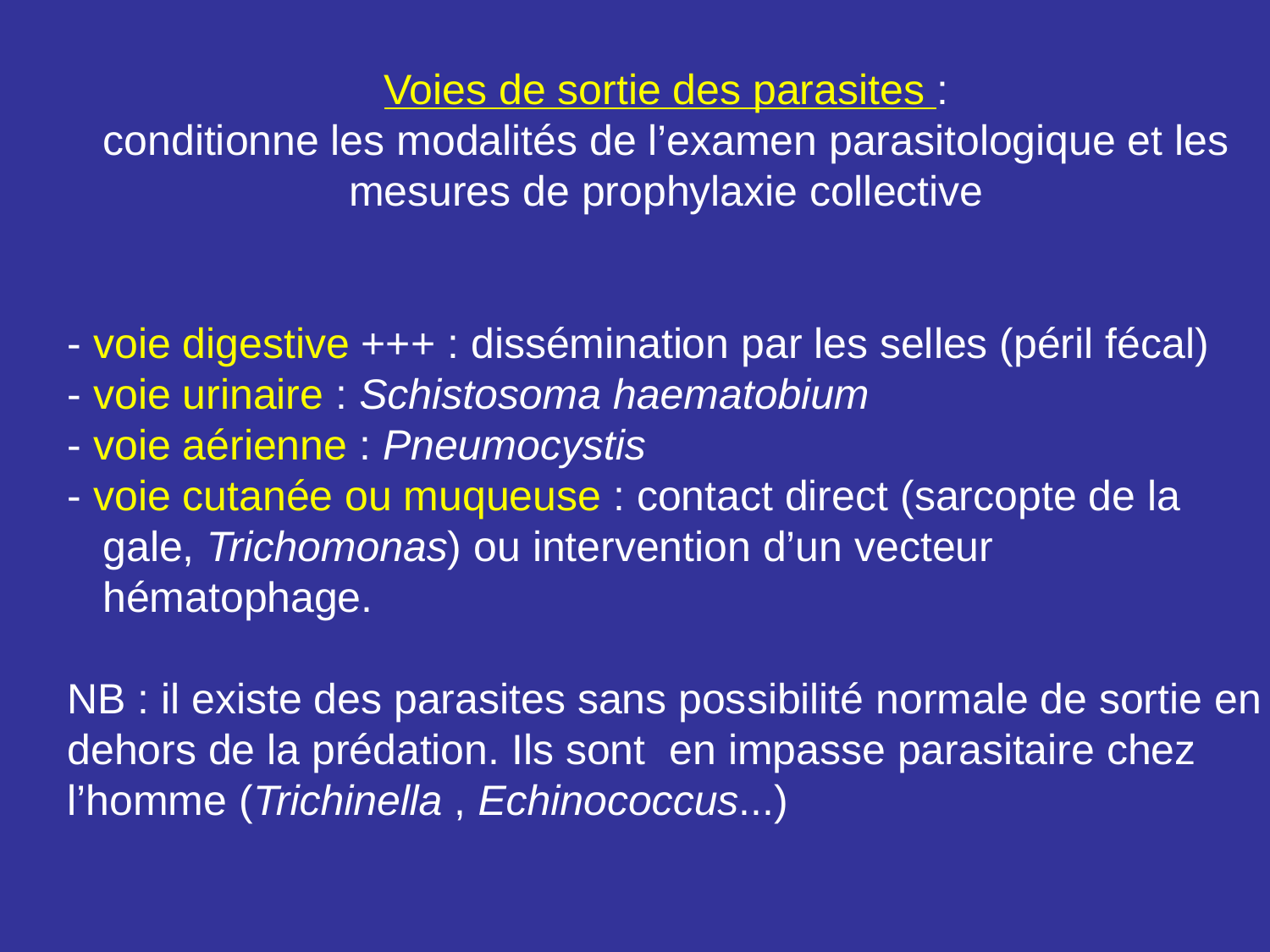

Voies de sortie des parasites :
conditionne les modalités de l’examen parasitologique et les mesures de prophylaxie collective

- voie digestive +++ : dissémination par les selles (péril fécal)
- voie urinaire : Schistosoma haematobium
- voie aérienne : Pneumocystis
- voie cutanée ou muqueuse : contact direct (sarcopte de la
   gale, Trichomonas) ou intervention d’un vecteur
   hématophage.

NB : il existe des parasites sans possibilité normale de sortie en dehors de la prédation. Ils sont  en impasse parasitaire chez    l’homme (Trichinella , Echinococcus...)